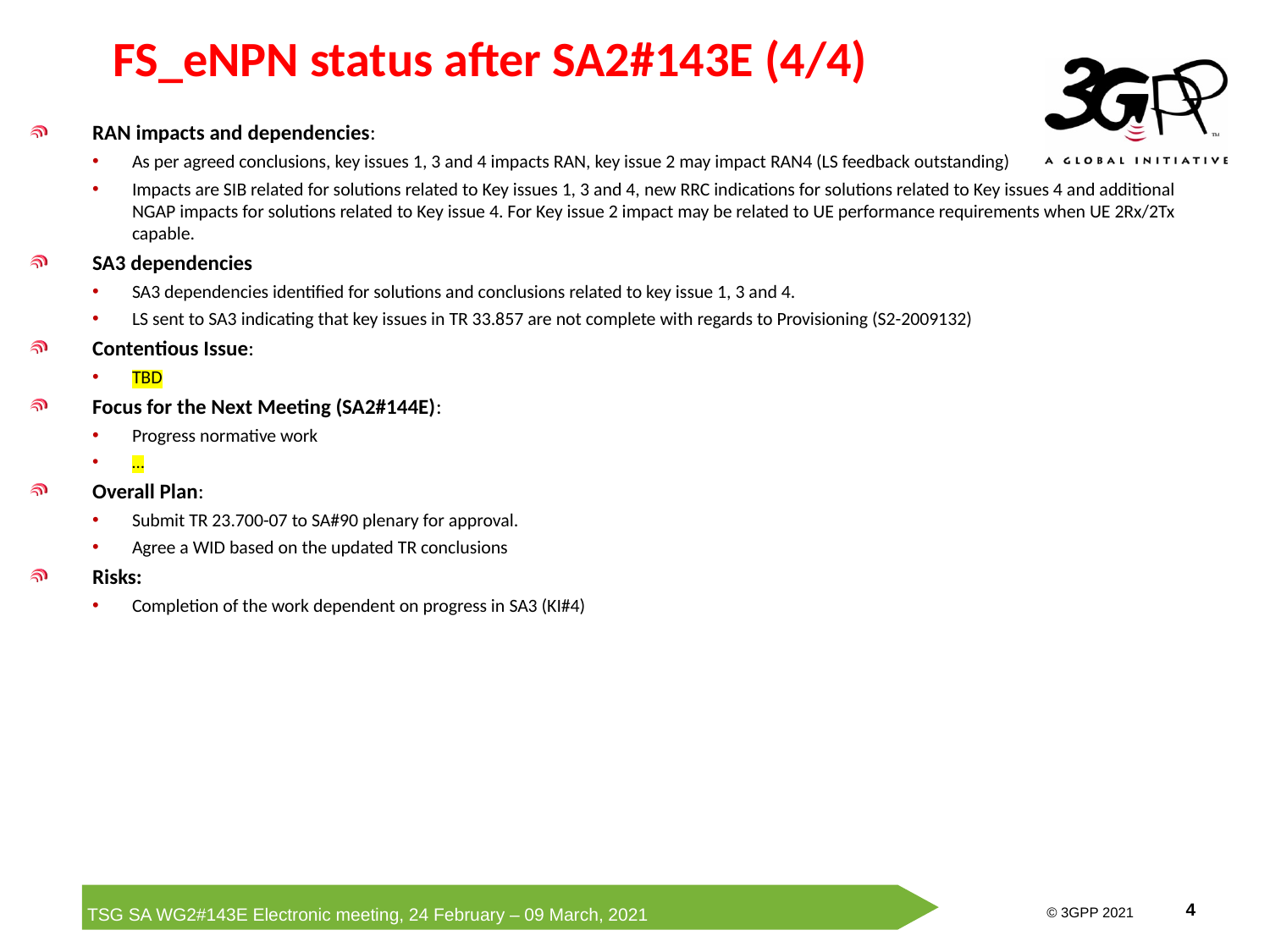

# FS_eNPN status after SA2#143E (4/4)
RAN impacts and dependencies:
As per agreed conclusions, key issues 1, 3 and 4 impacts RAN, key issue 2 may impact RAN4 (LS feedback outstanding)
Impacts are SIB related for solutions related to Key issues 1, 3 and 4, new RRC indications for solutions related to Key issues 4 and additional NGAP impacts for solutions related to Key issue 4. For Key issue 2 impact may be related to UE performance requirements when UE 2Rx/2Tx capable.
SA3 dependencies
SA3 dependencies identified for solutions and conclusions related to key issue 1, 3 and 4.
LS sent to SA3 indicating that key issues in TR 33.857 are not complete with regards to Provisioning (S2-2009132)
Contentious Issue:
TBD
Focus for the Next Meeting (SA2#144E):
Progress normative work
…
Overall Plan:
Submit TR 23.700-07 to SA#90 plenary for approval.
Agree a WID based on the updated TR conclusions
Risks:
Completion of the work dependent on progress in SA3 (KI#4)